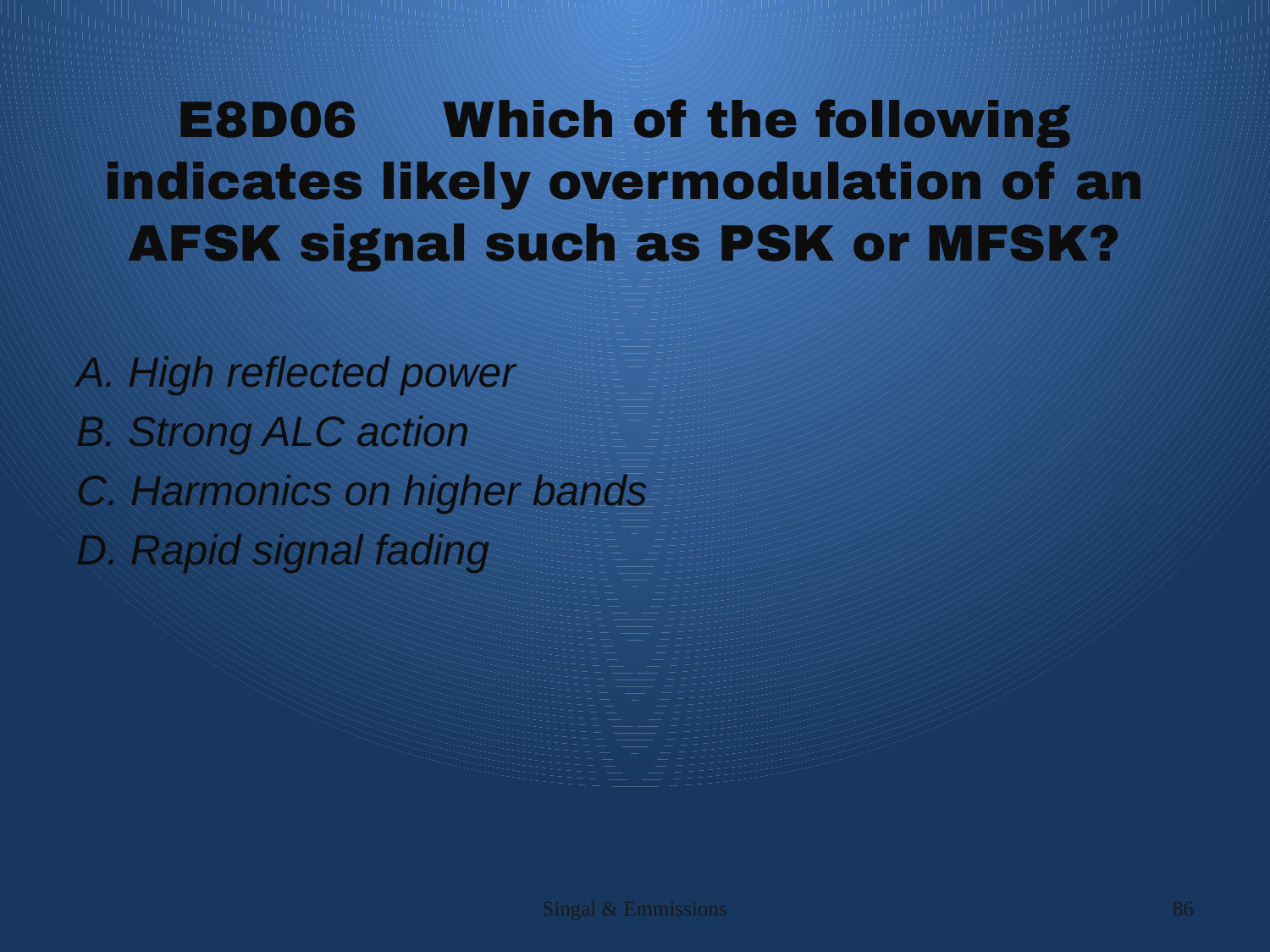

# E8D06     Which of the following indicates likely overmodulation of an AFSK signal such as PSK or MFSK?
A. High reflected power
B. Strong ALC action
C. Harmonics on higher bands
D. Rapid signal fading
Singal & Emmissions
86